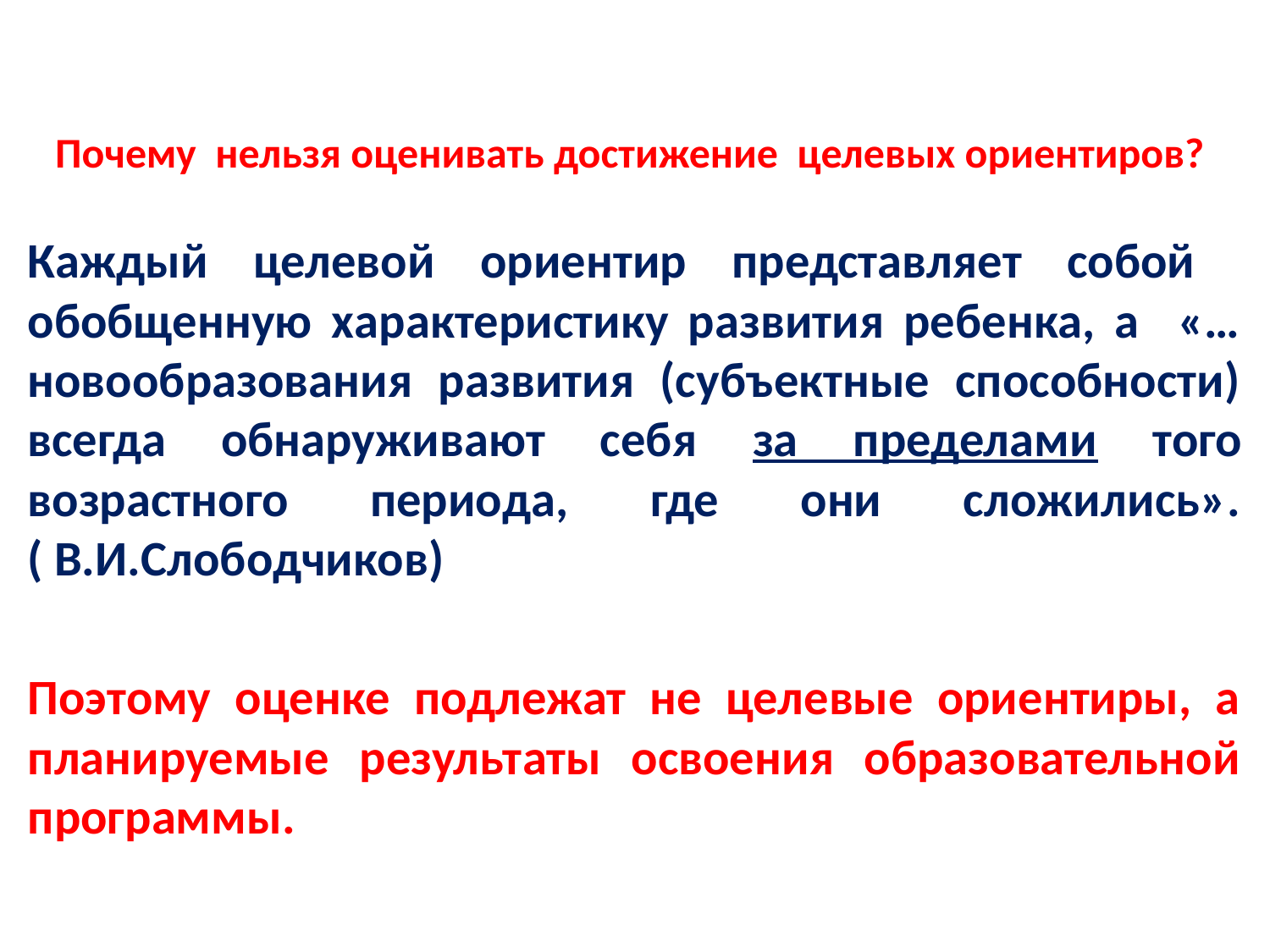

# Почему  нельзя оценивать достижение  целевых ориентиров?
Каждый целевой ориентир представляет собой  обобщенную характеристику развития ребенка, а  «…новообразования развития (субъектные способности) всегда обнаруживают себя за пределами того возрастного периода, где они сложились».( В.И.Слободчиков)

Поэтому оценке подлежат не целевые ориентиры, а планируемые результаты освоения образовательной программы.